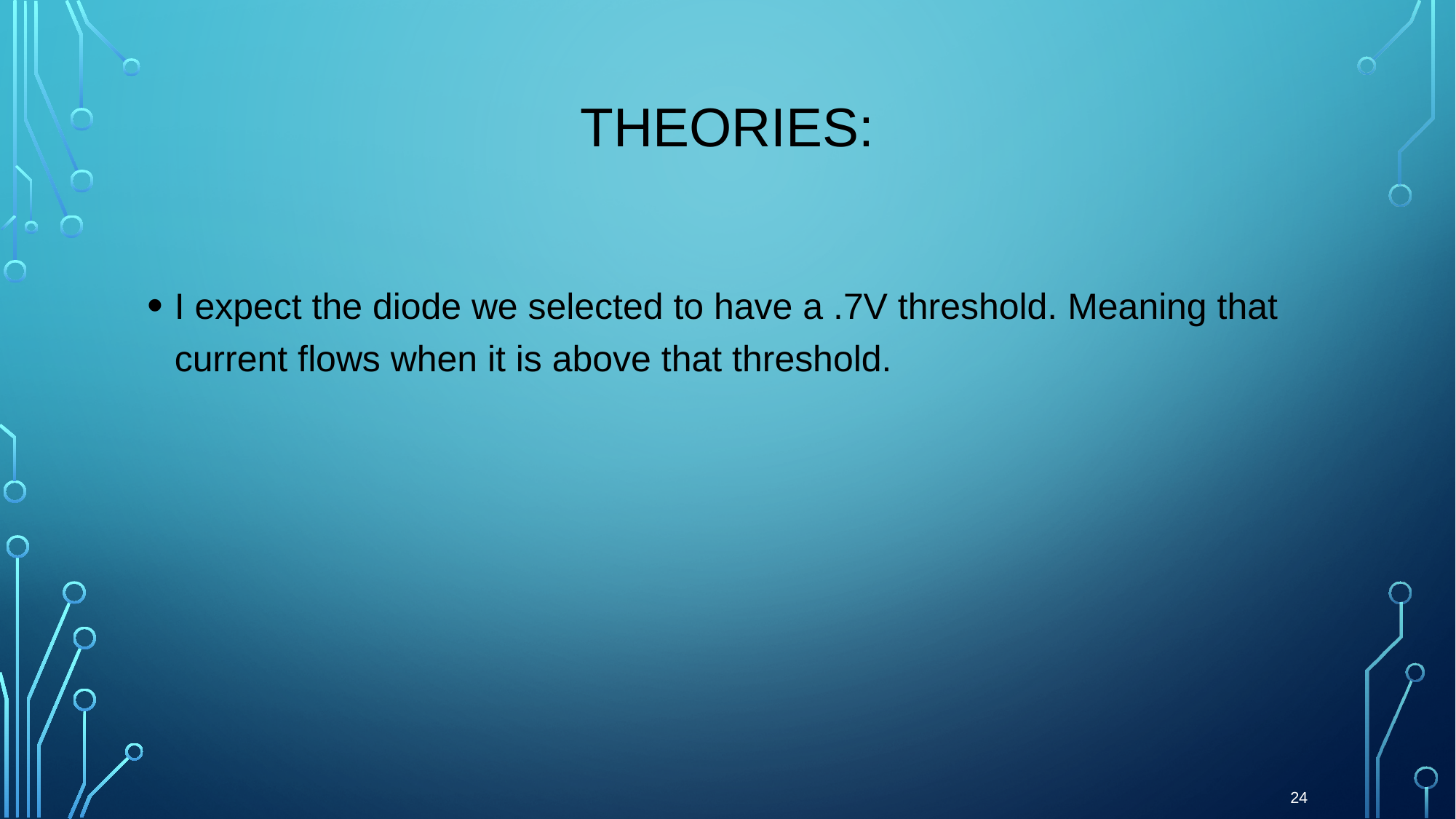

# Theories:
I expect the diode we selected to have a .7V threshold. Meaning that current flows when it is above that threshold.

24